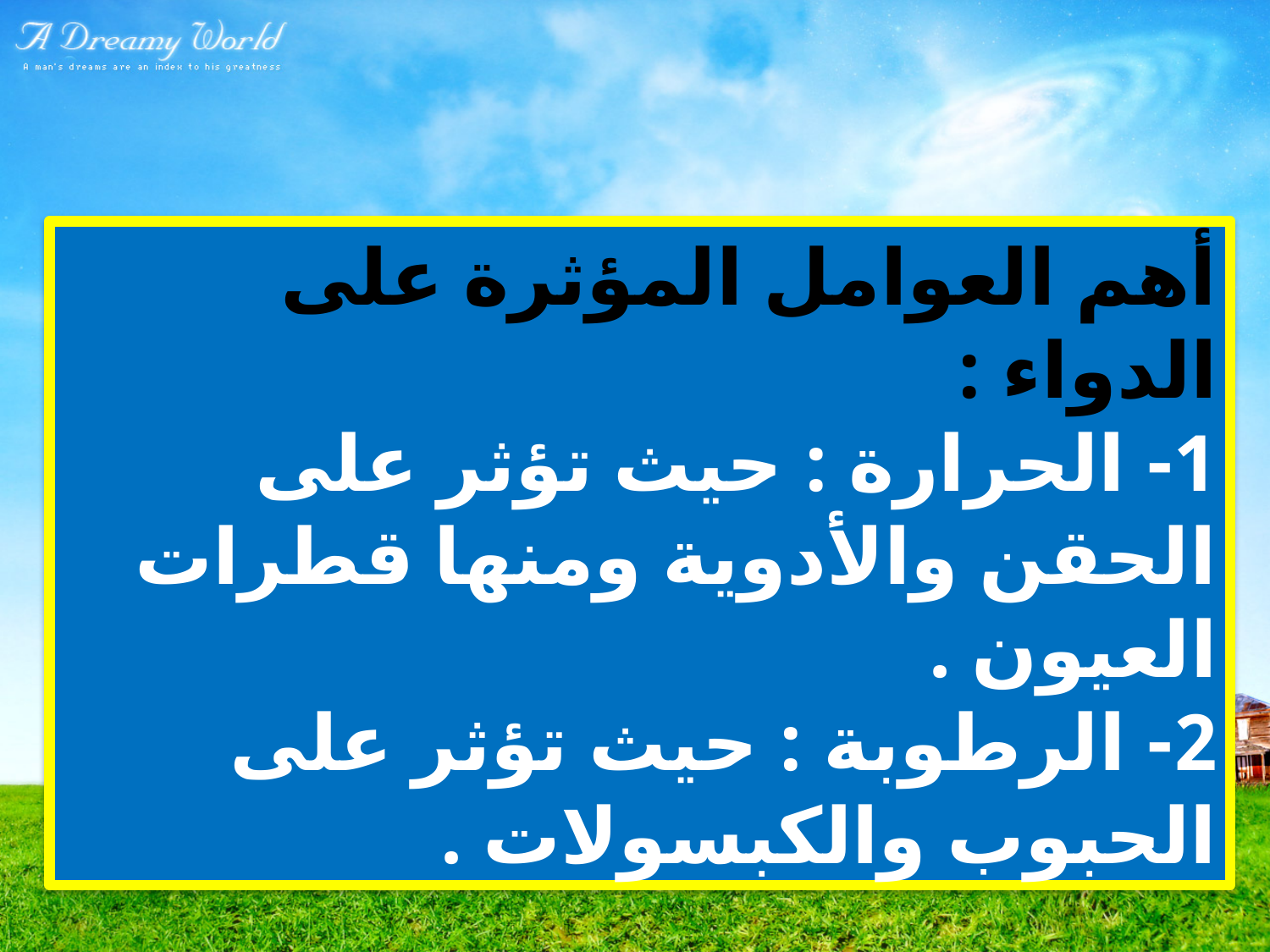

أهم العوامل المؤثرة على الدواء :
1- الحرارة : حيث تؤثر على الحقن والأدوية ومنها قطرات العيون .
2- الرطوبة : حيث تؤثر على الحبوب والكبسولات .